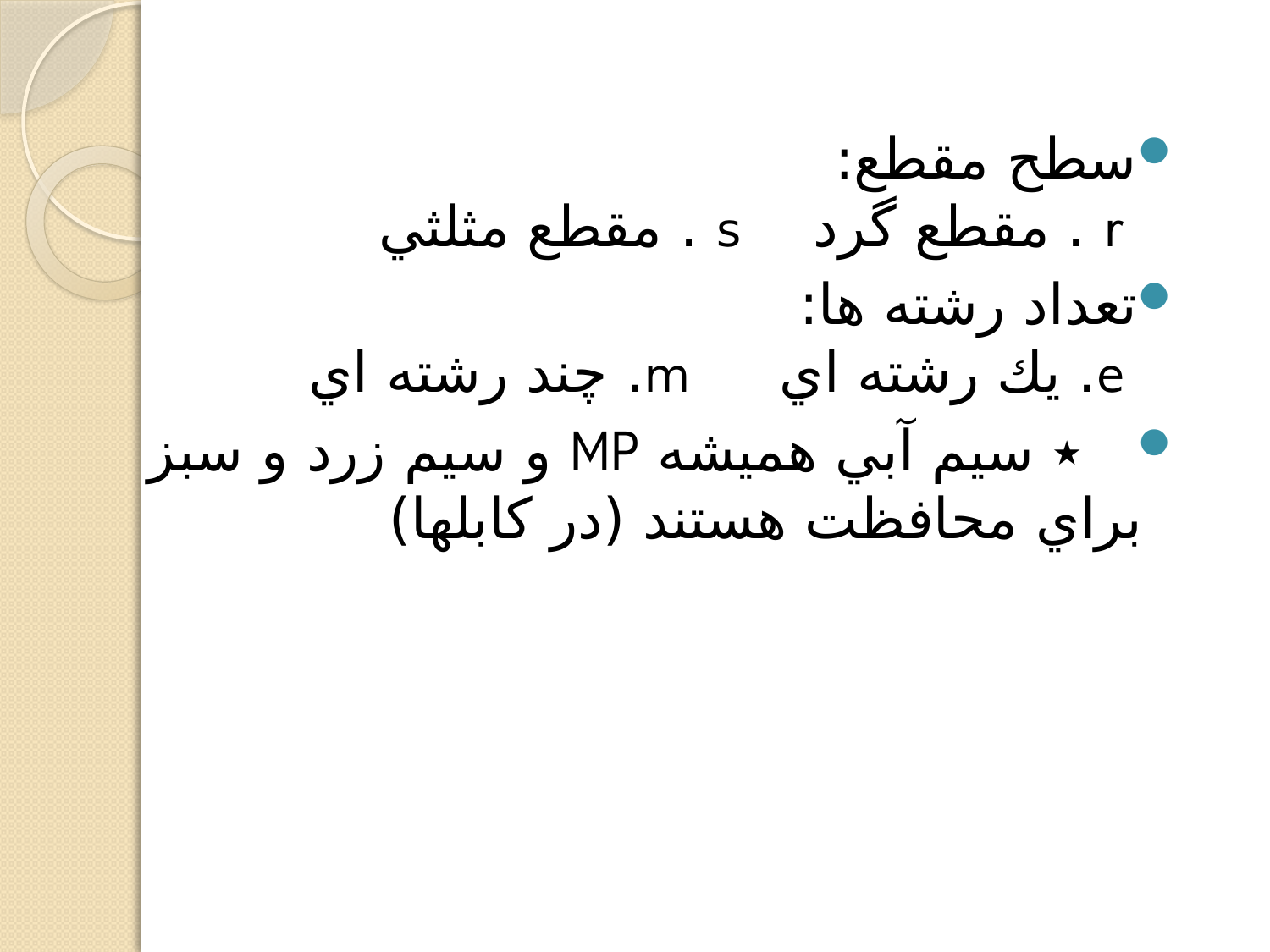

سطح مقطع:
 r . مقطع گرد    s . مقطع مثلثي
تعداد رشته ها:
 e. يك رشته اي     m. چند رشته اي
   ٭ سيم آبي هميشه MP و سيم زرد و سبز براي محافظت هستند (در كابلها)